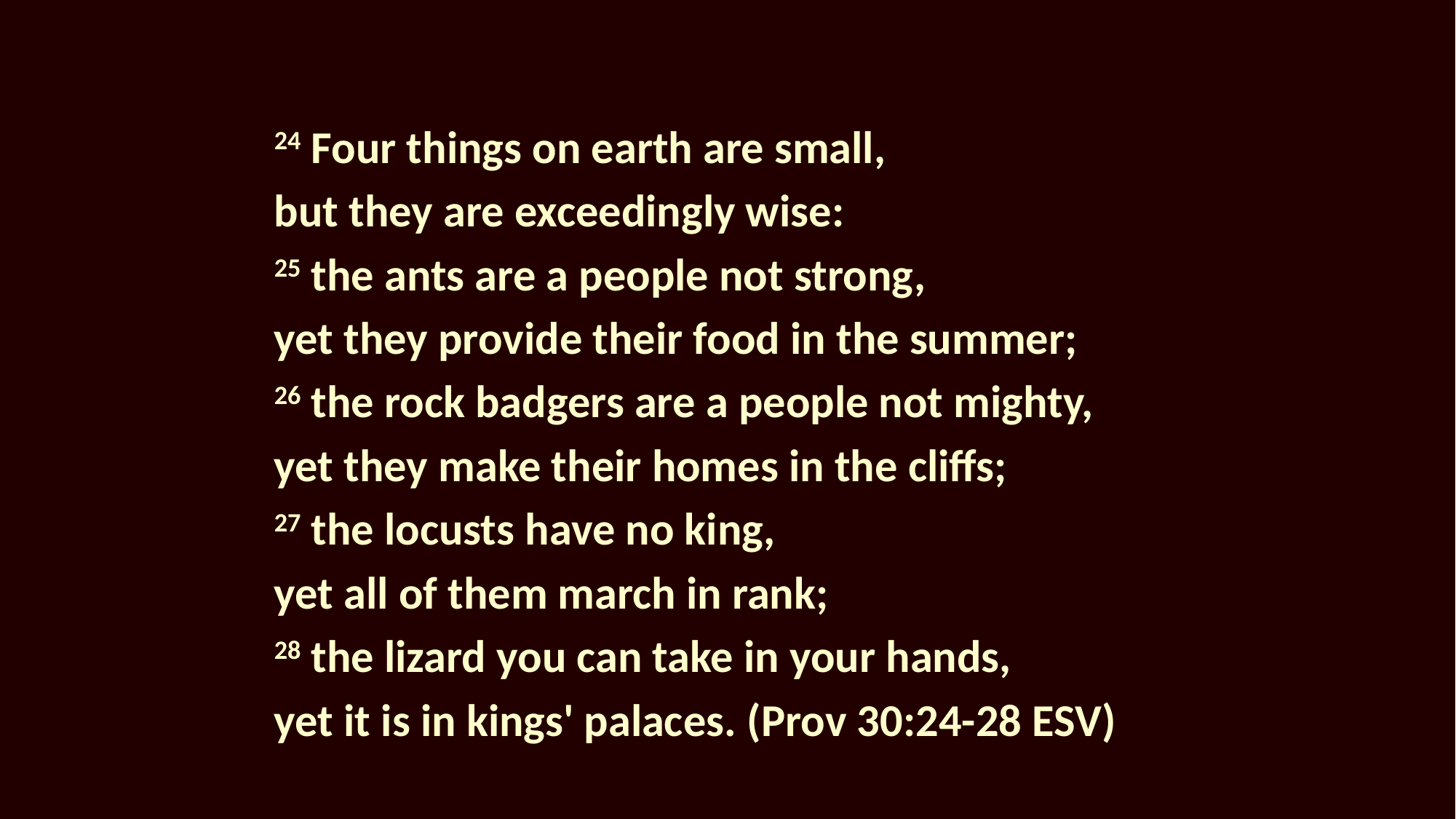

24 Four things on earth are small,
but they are exceedingly wise:
25 the ants are a people not strong,
yet they provide their food in the summer;
26 the rock badgers are a people not mighty,
yet they make their homes in the cliffs;
27 the locusts have no king,
yet all of them march in rank;
28 the lizard you can take in your hands,
yet it is in kings' palaces. (Prov 30:24-28 ESV)